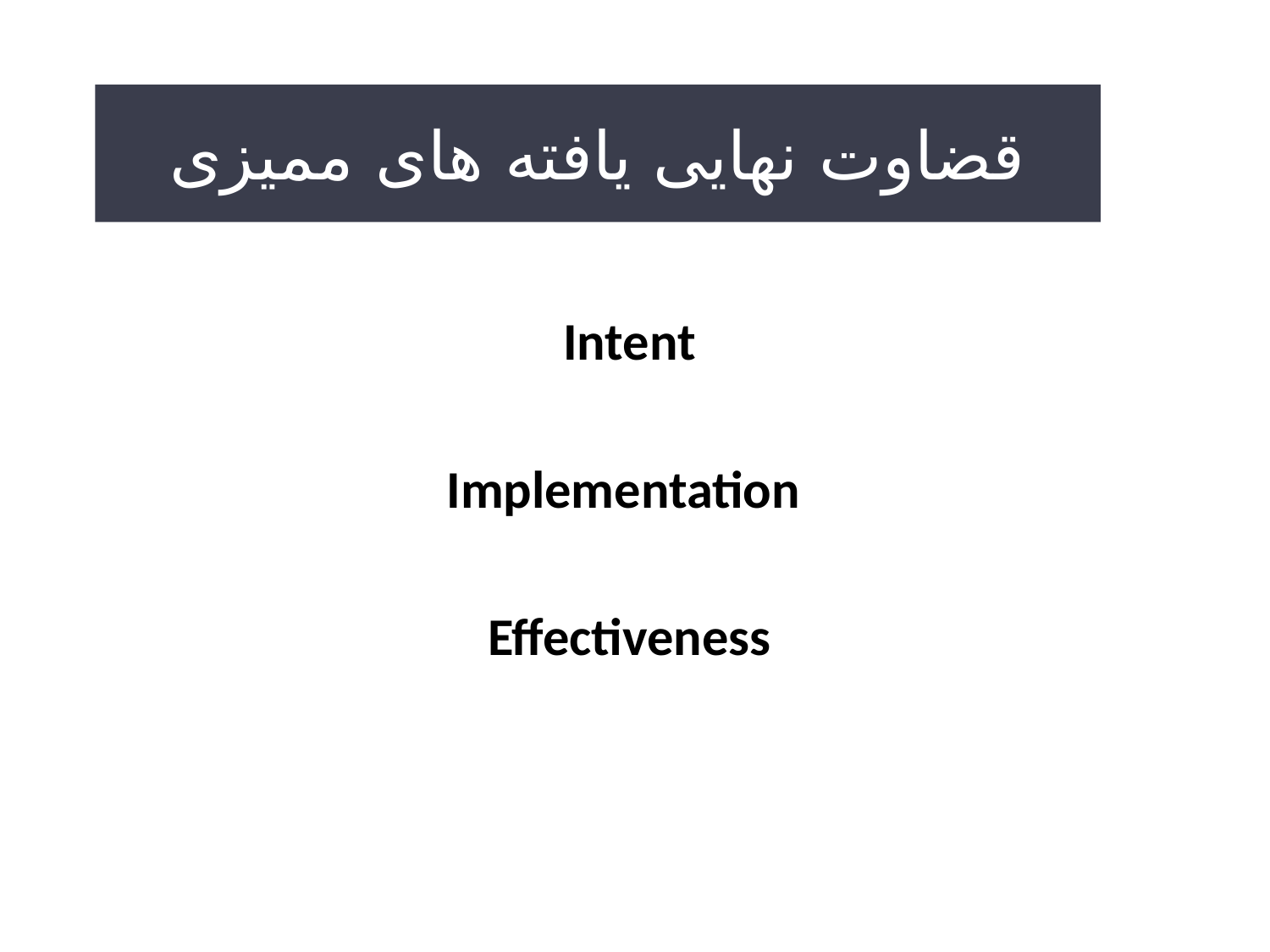

قضاوت نهايی يافته های مميزی

Intent

Implementation

Effectiveness